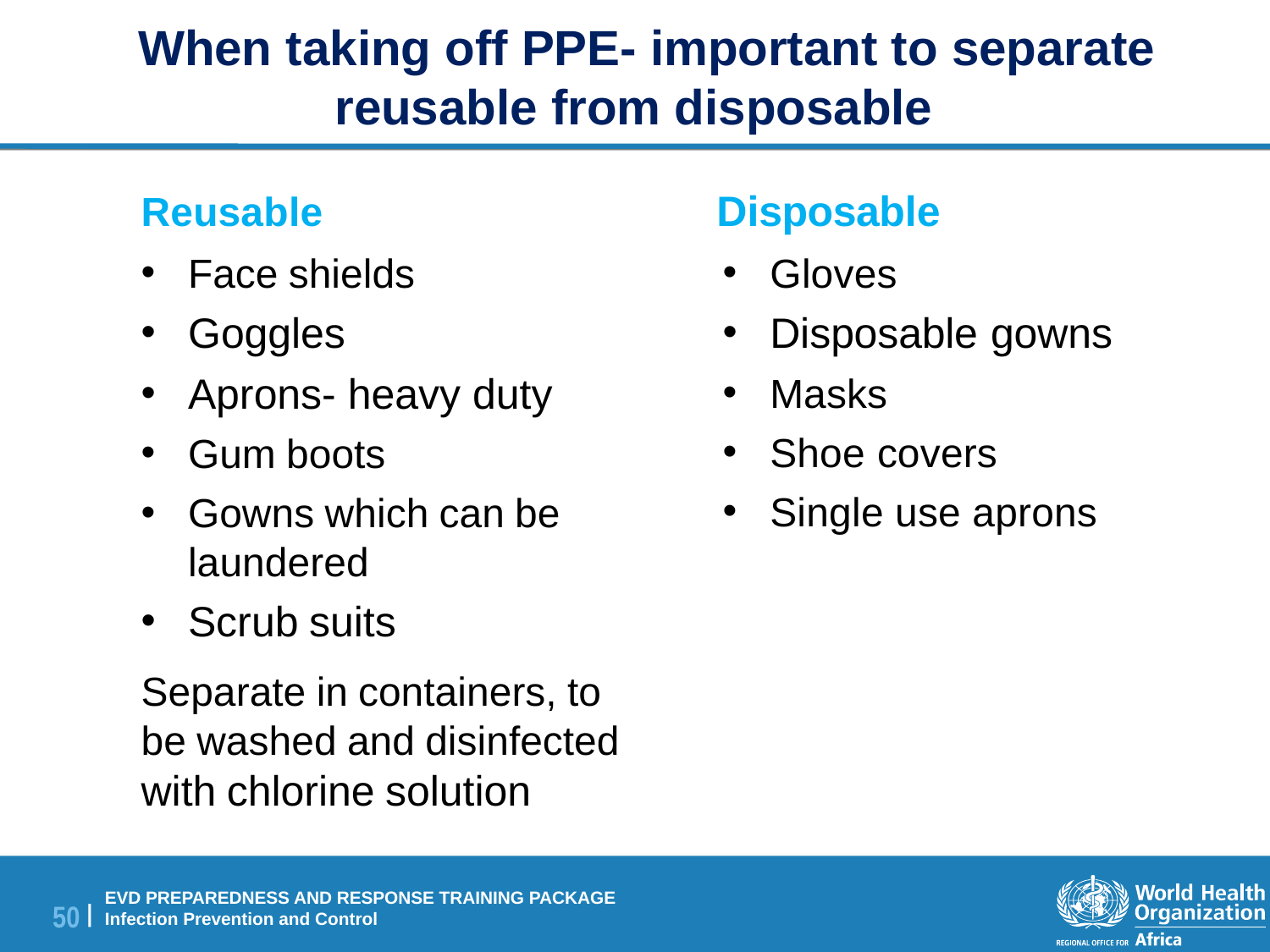

When taking off PPE- important to separate reusable from disposable
Reusable	Disposable
Face shields
Goggles
Aprons- heavy duty
Gum boots
Gowns which can be laundered
Scrub suits
Gloves
Disposable gowns
Masks
Shoe covers
Single use aprons
Separate in containers, to be washed and disinfected with chlorine solution